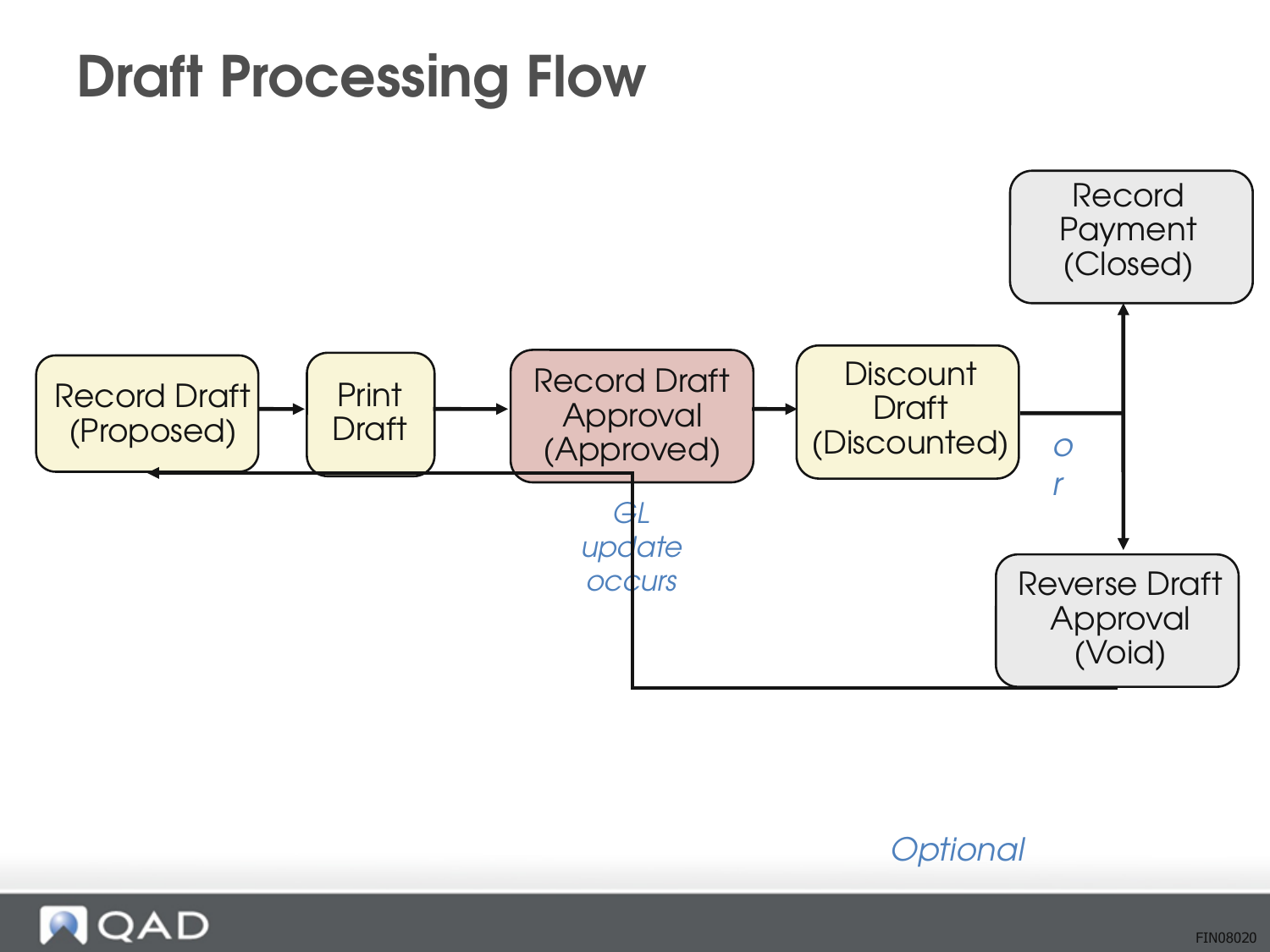

# Draft Processing Flow

Record Payment (Closed)

Discount Draft
(Discounted)

Record Draft Approval (Approved)

Print Draft

Record Draft
(Proposed)

or
GL update occurs

Reverse Draft Approval (Void)
Optional
FIN08020